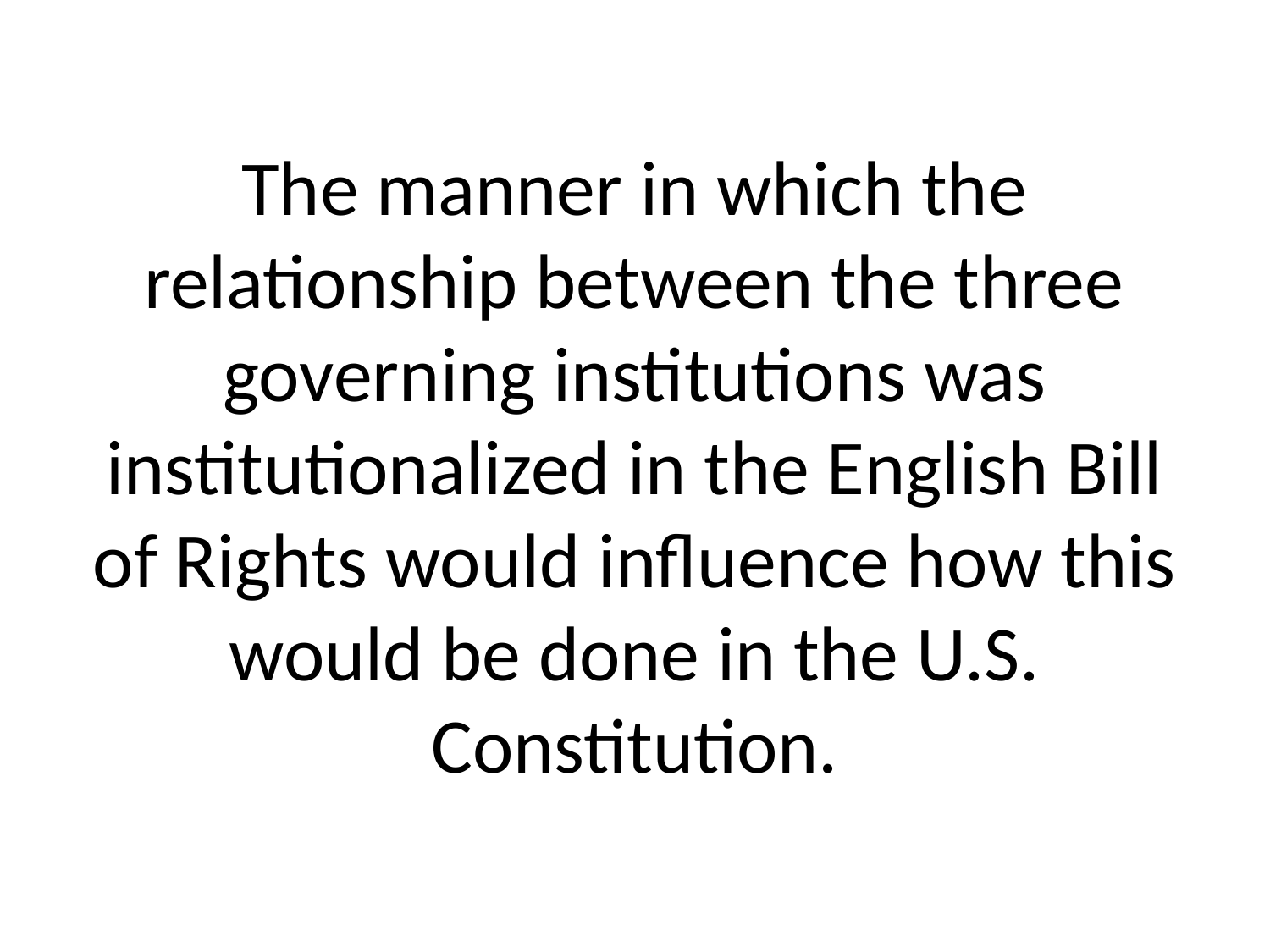

# The manner in which the relationship between the three governing institutions was institutionalized in the English Bill of Rights would influence how this would be done in the U.S. Constitution.